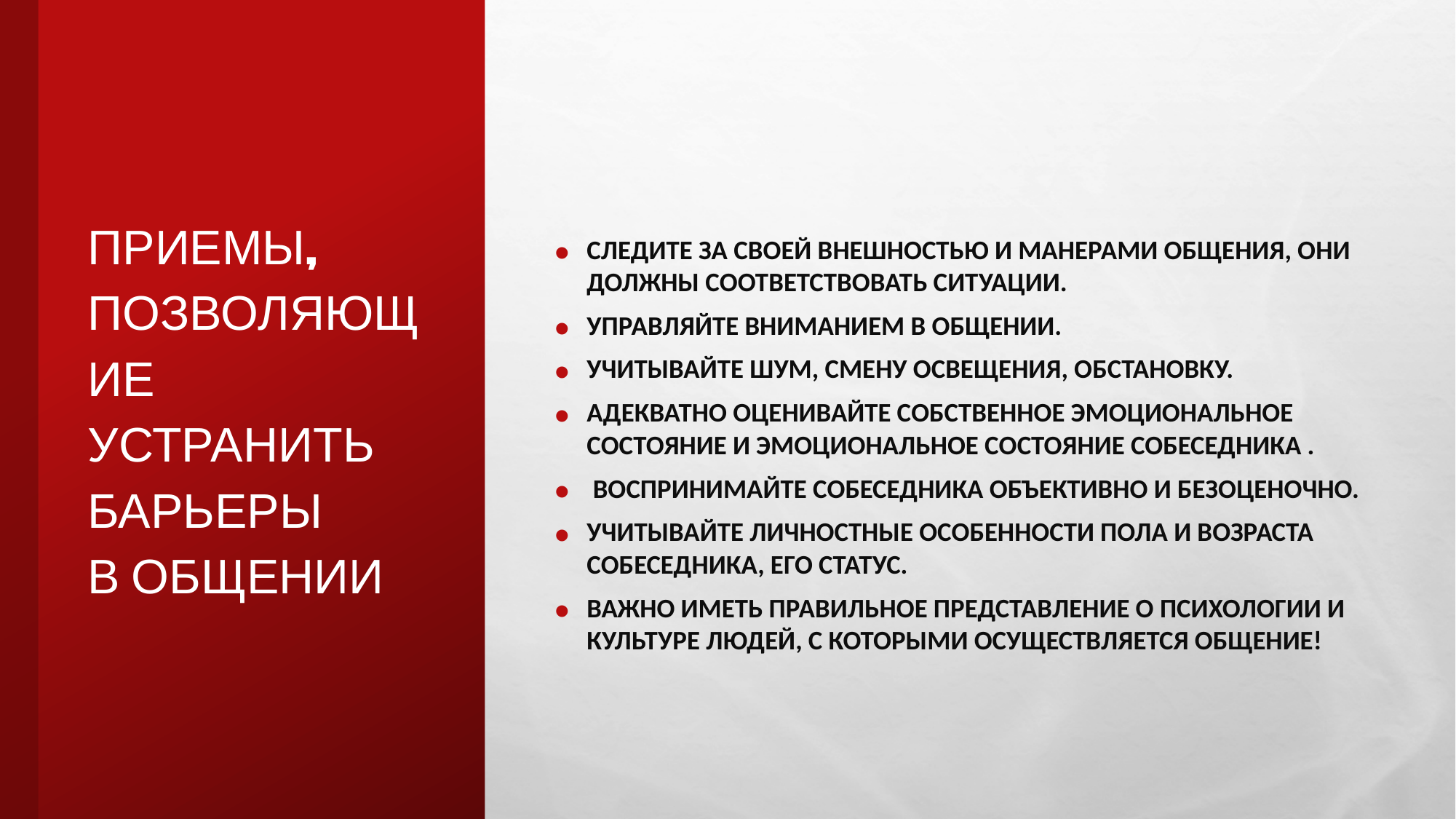

# Приемы, позволяющие устранить барьеры в общении

Следите за своей внешностью и манерами общения, они должны соответствовать ситуации.
Управляйте вниманием в общении.
Учитывайте шум, смену освещения, обстановку.
Адекватно оценивайте собственное эмоциональное состояние и эмоциональное состояние собеседника .
 воспринимайте собеседника объективно и безоценочно.
Учитывайте личностные особенности пола и возраста собеседника, его статус.
Важно иметь правильное представление о психологии и культуре людей, с которыми осуществляется общение!